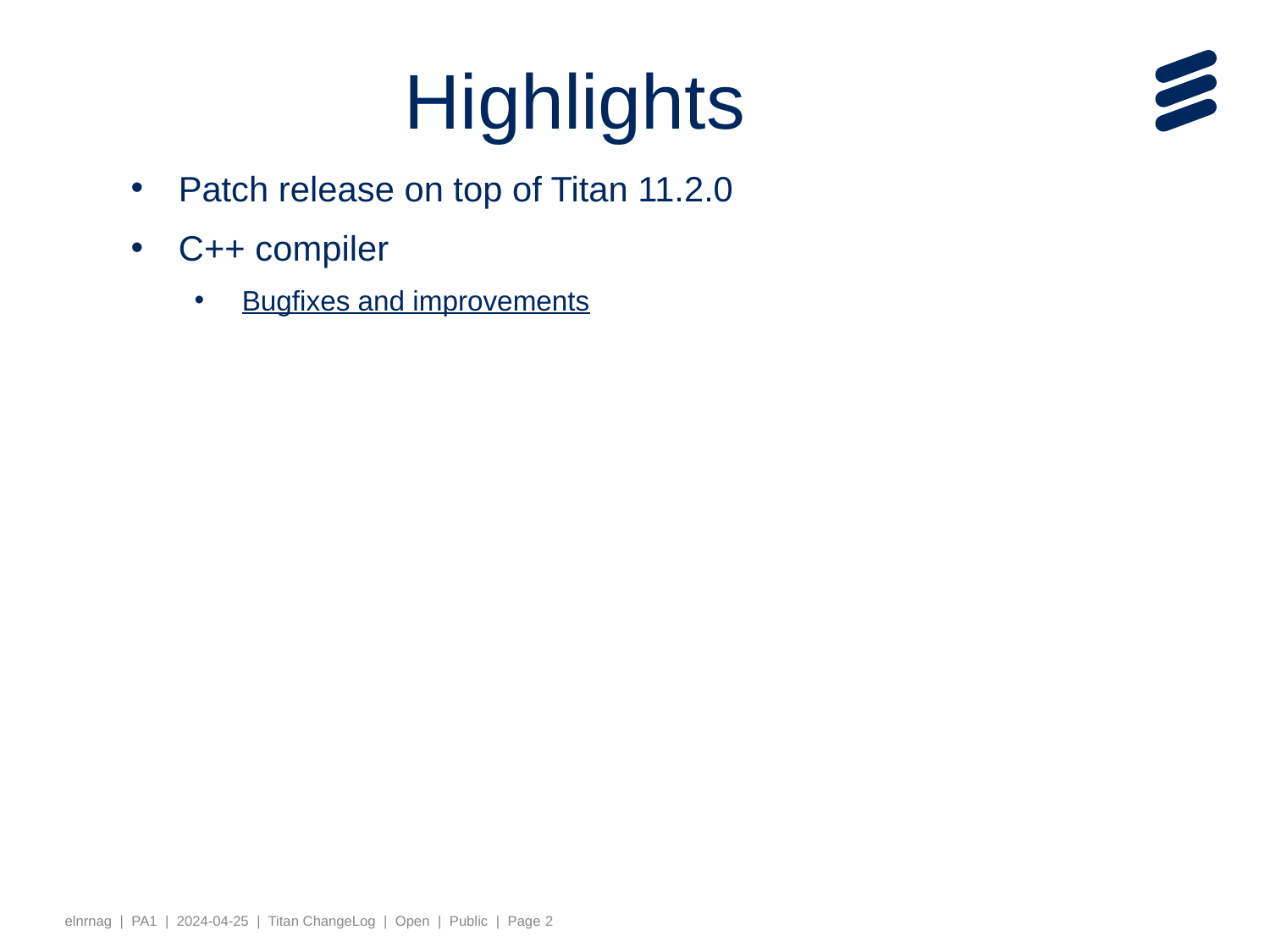

# Highlights
Patch release on top of Titan 11.2.0
C++ compiler
Bugfixes and improvements